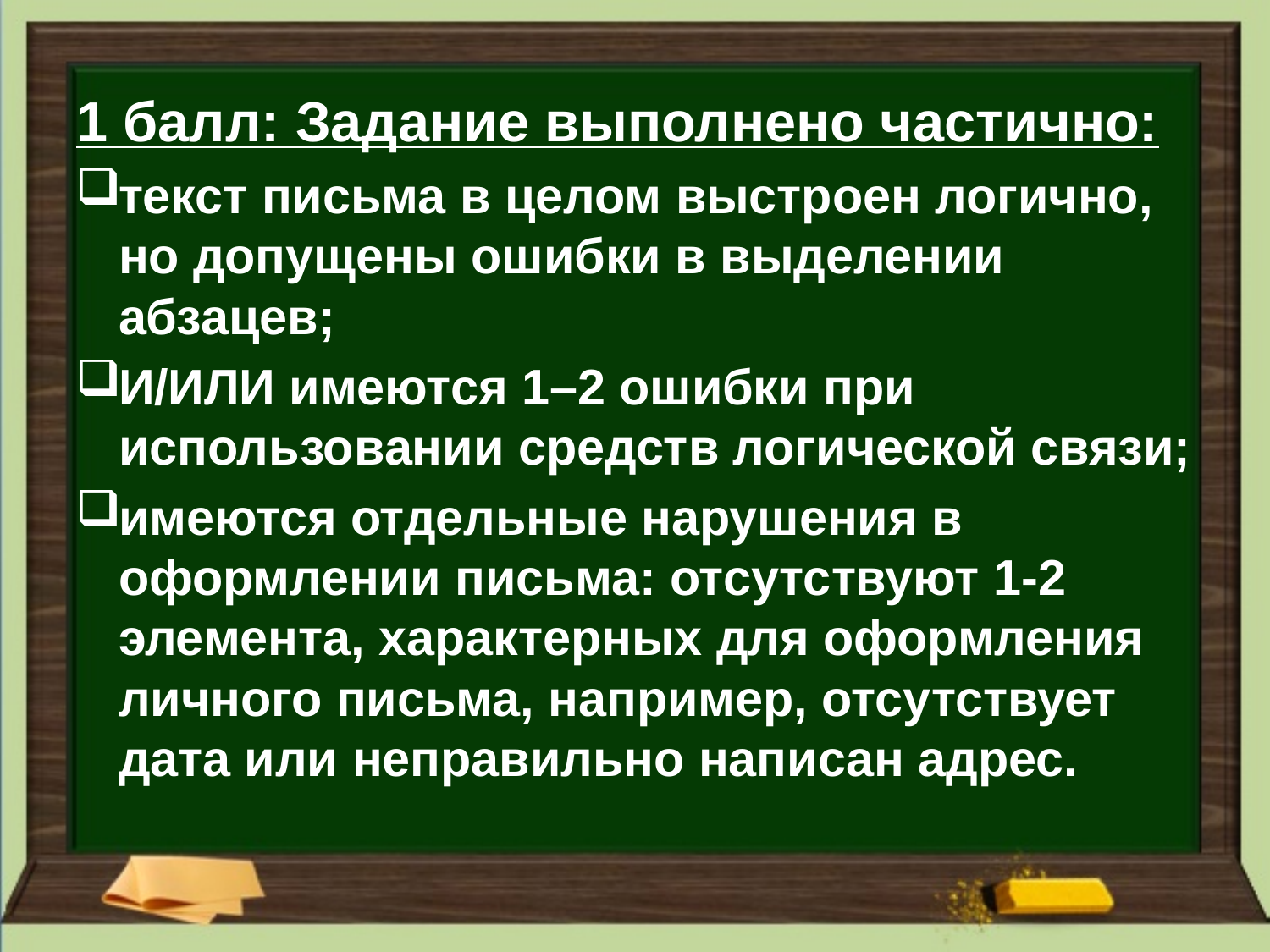

1 балл: Задание выполнено частично:
текст письма в целом выстроен логично, но допущены ошибки в выделении абзацев;
И/ИЛИ имеются 1–2 ошибки при использовании средств логической связи;
имеются отдельные нарушения в оформлении письма: отсутствуют 1-2 элемента, характерных для оформления личного письма, например, отсутствует дата или неправильно написан адрес.